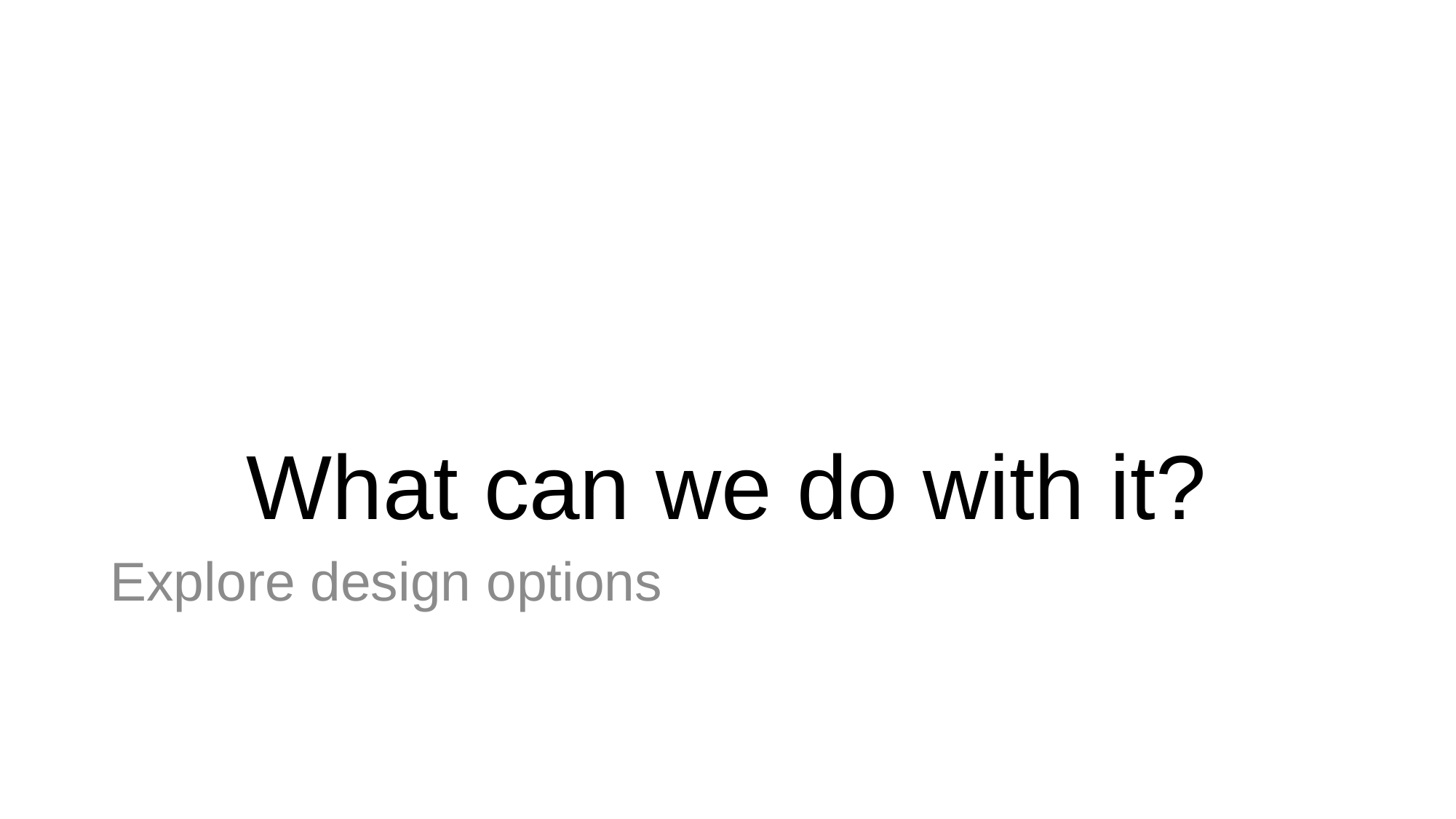

# What can we do with it?
Explore design options